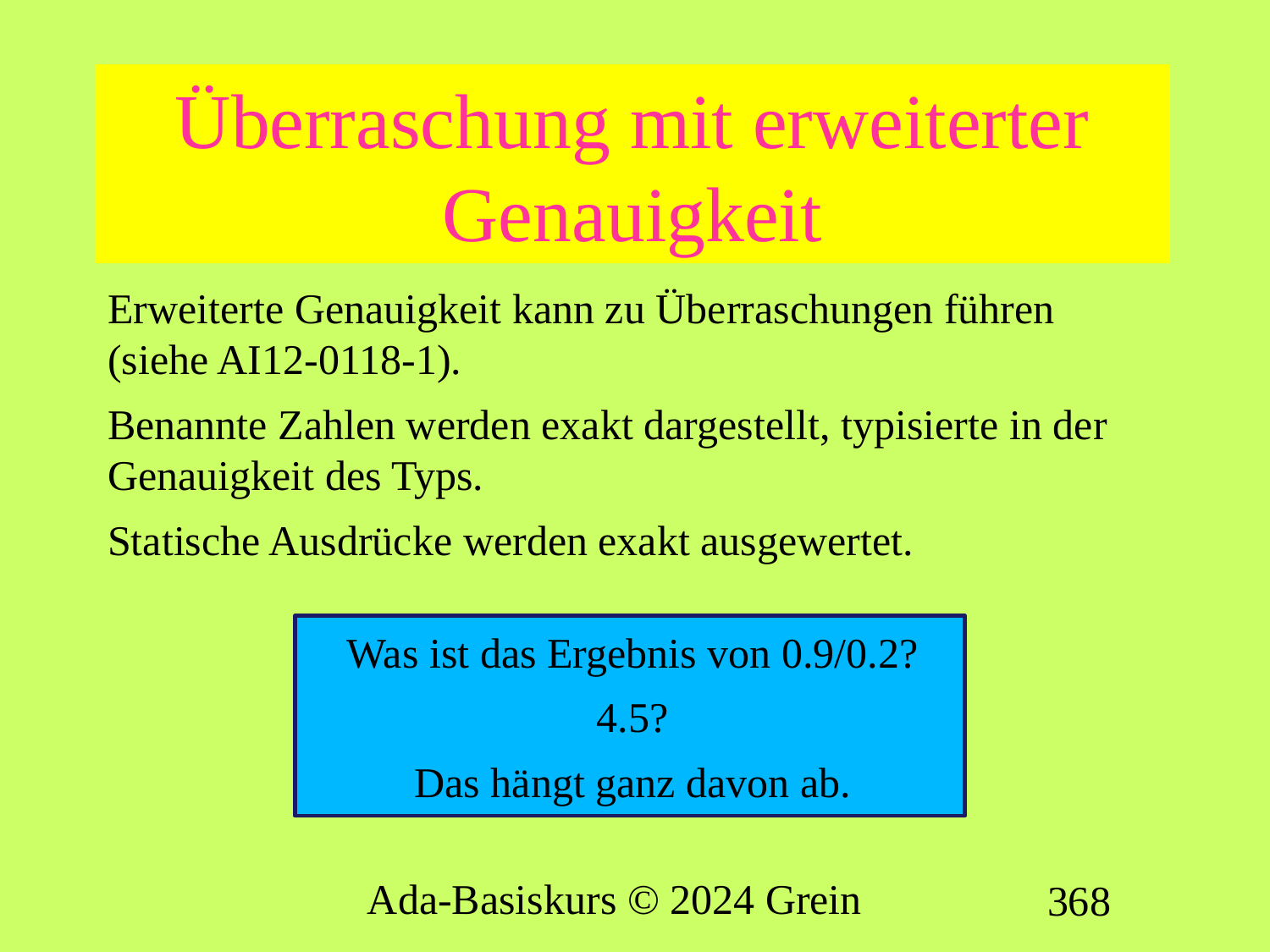

# Überraschung mit erweiterter Genauigkeit
Erweiterte Genauigkeit kann zu Überraschungen führen (siehe AI12-0118-1).
Benannte Zahlen werden exakt dargestellt, typisierte in der Genauigkeit des Typs.
Statische Ausdrücke werden exakt ausgewertet.

Was ist das Ergebnis von 0.9/0.2?
4.5?
Das hängt ganz davon ab.

Ada-Basiskurs © 2024 Grein
368